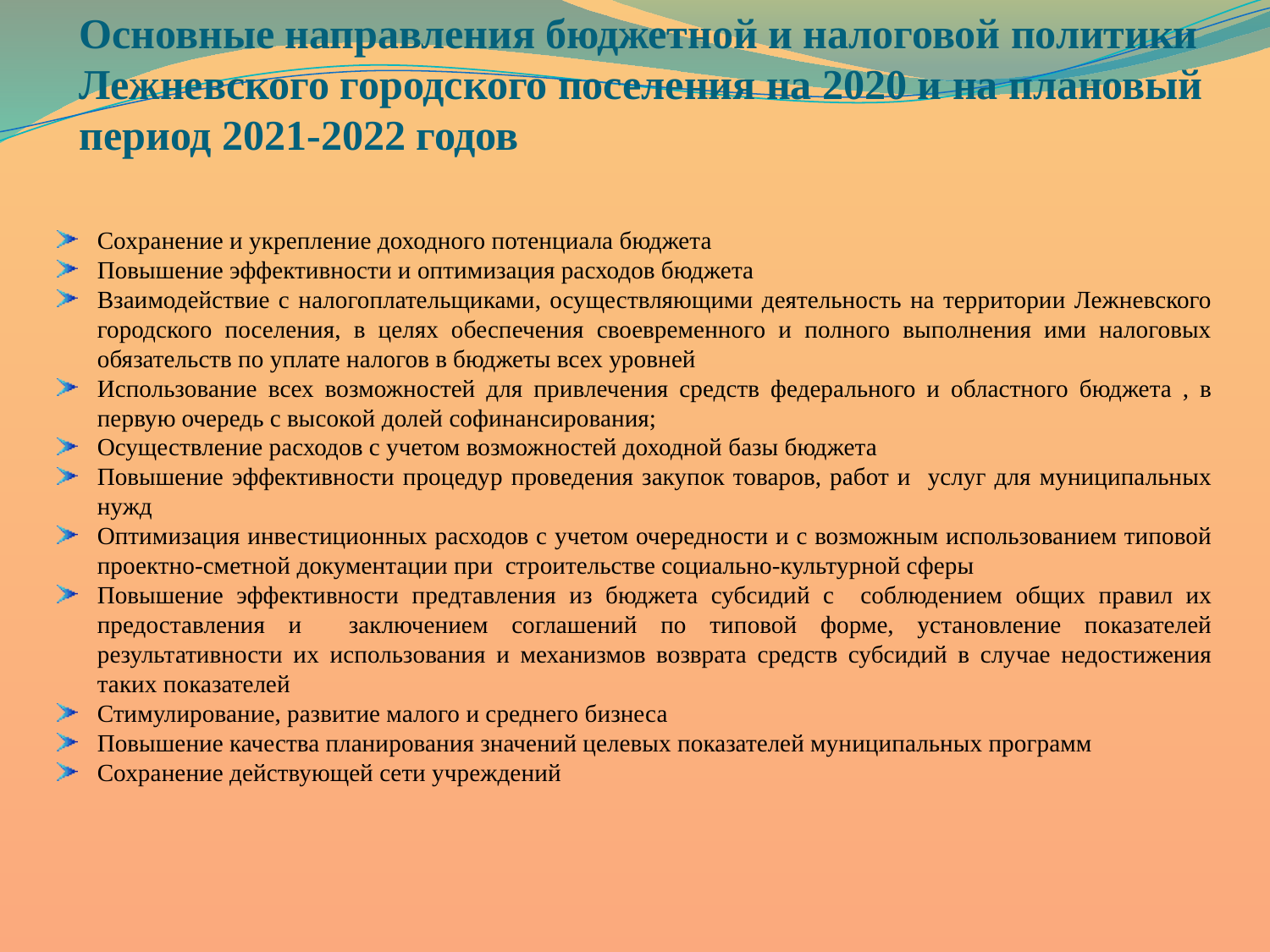

# Основные направления бюджетной и налоговой политики Лежневского городского поселения на 2020 и на плановый период 2021-2022 годов
Сохранение и укрепление доходного потенциала бюджета
Повышение эффективности и оптимизация расходов бюджета
Взаимодействие с налогоплательщиками, осуществляющими деятельность на территории Лежневского городского поселения, в целях обеспечения своевременного и полного выполнения ими налоговых обязательств по уплате налогов в бюджеты всех уровней
Использование всех возможностей для привлечения средств федерального и областного бюджета , в первую очередь с высокой долей софинансирования;
Осуществление расходов с учетом возможностей доходной базы бюджета
Повышение эффективности процедур проведения закупок товаров, работ и  услуг для муниципальных нужд
Оптимизация инвестиционных расходов с учетом очередности и с возможным использованием типовой проектно-сметной документации при  строительстве социально-культурной сферы
Повышение эффективности предтавления из бюджета субсидий с  соблюдением общих правил их предоставления и  заключением соглашений по типовой форме, установление показателей результативности их использования и механизмов возврата средств субсидий в случае недостижения таких показателей
Стимулирование, развитие малого и среднего бизнеса
Повышение качества планирования значений целевых показателей муниципальных программ
Сохранение действующей сети учреждений